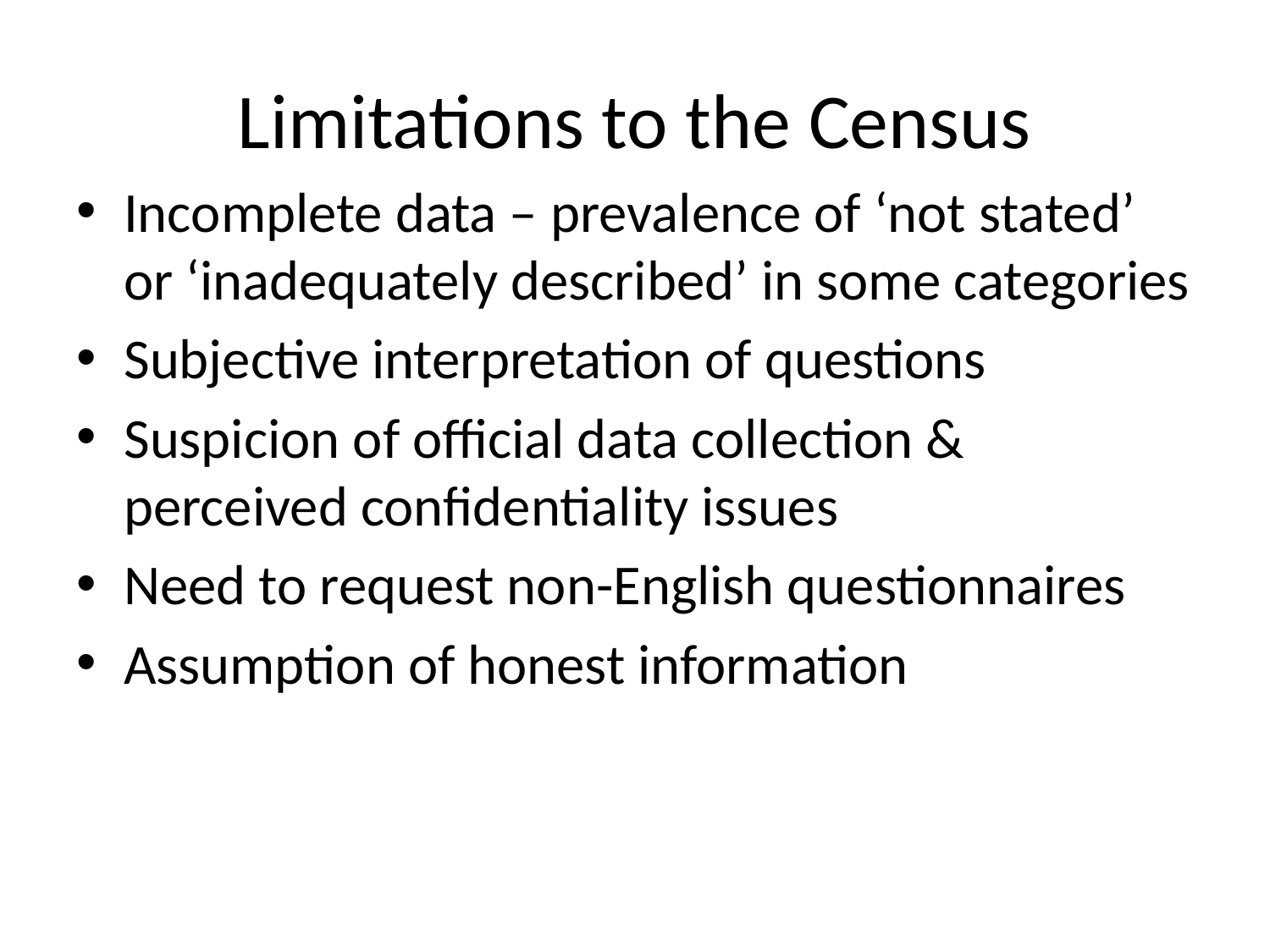

# Limitations to the Census
Incomplete data – prevalence of ‘not stated’ or ‘inadequately described’ in some categories
Subjective interpretation of questions
Suspicion of official data collection & perceived confidentiality issues
Need to request non-English questionnaires
Assumption of honest information